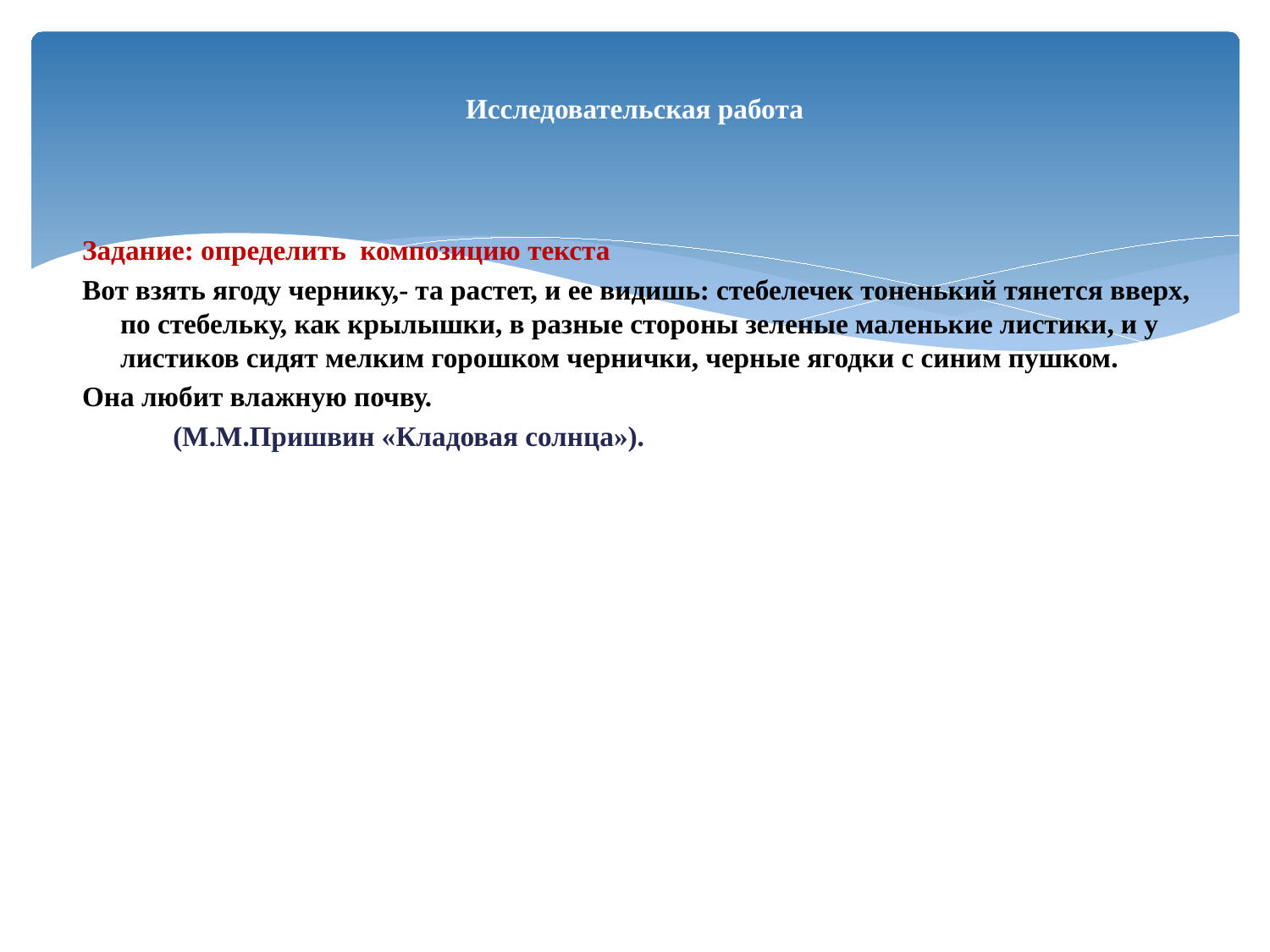

# Исследовательская работа
Задание: определить  композицию текста
Вот взять ягоду чернику,- та растет, и ее видишь: стебелечек тоненький тянется вверх, по стебельку, как крылышки, в разные стороны зеленые маленькие листики, и у листиков сидят мелким горошком чернички, черные ягодки с синим пушком.
Она любит влажную почву.
             (М.М.Пришвин «Кладовая солнца»).